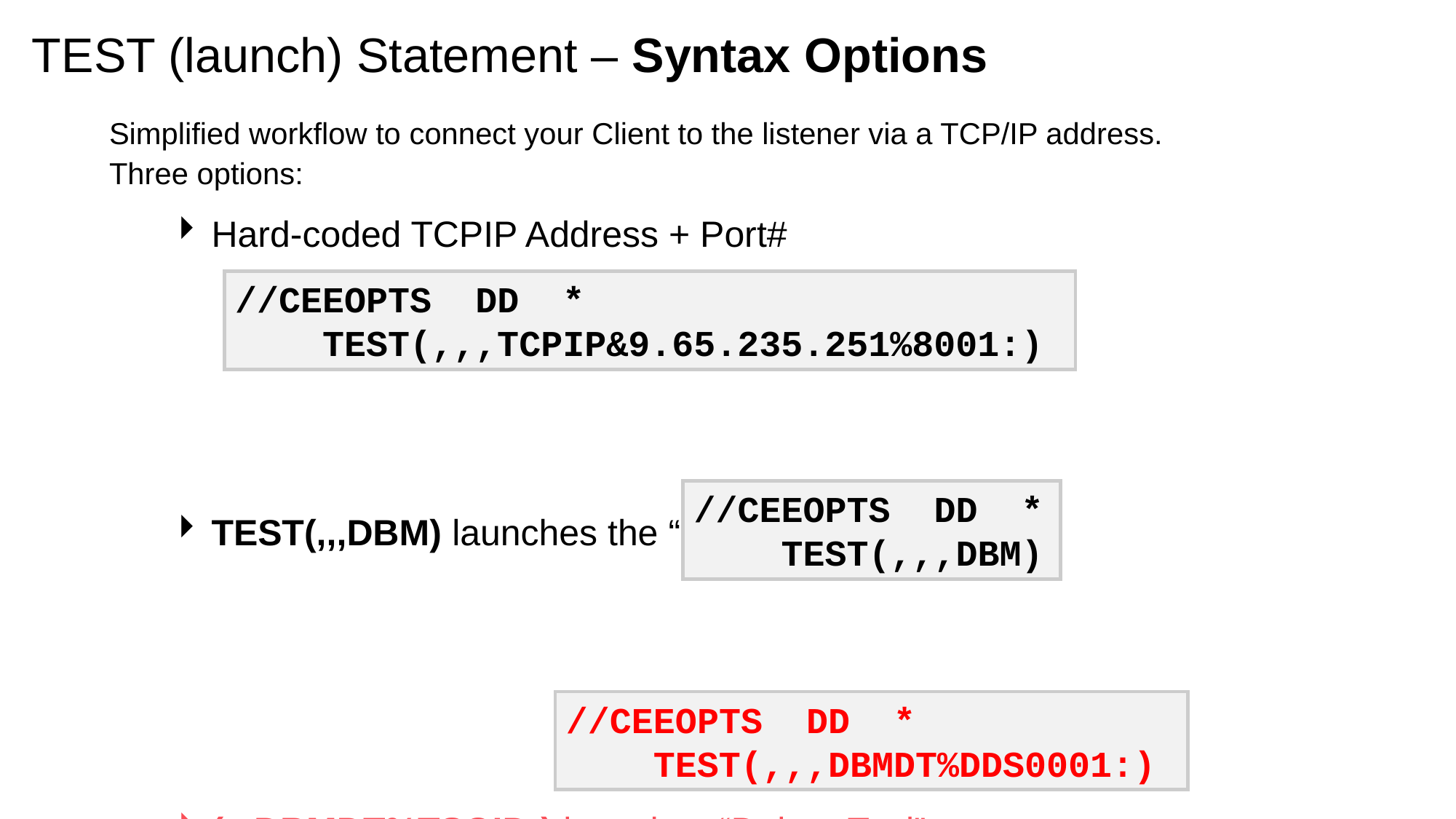

# TEST (launch) Statement – Syntax Options
Simplified workflow to connect your Client to the listener via a TCP/IP address.  Three options:

Hard-coded TCPIP Address + Port#

TEST(,,,DBM) launches the “Internal Debugger”

(,,,DBMDT%TSOID:) launches “Debug Tool”
//CEEOPTS  DD  *
    TEST(,,,TCPIP&9.65.235.251%8001:)
//CEEOPTS  DD  *
    TEST(,,,DBM)
//CEEOPTS  DD  *
    TEST(,,,DBMDT%DDS0001:)